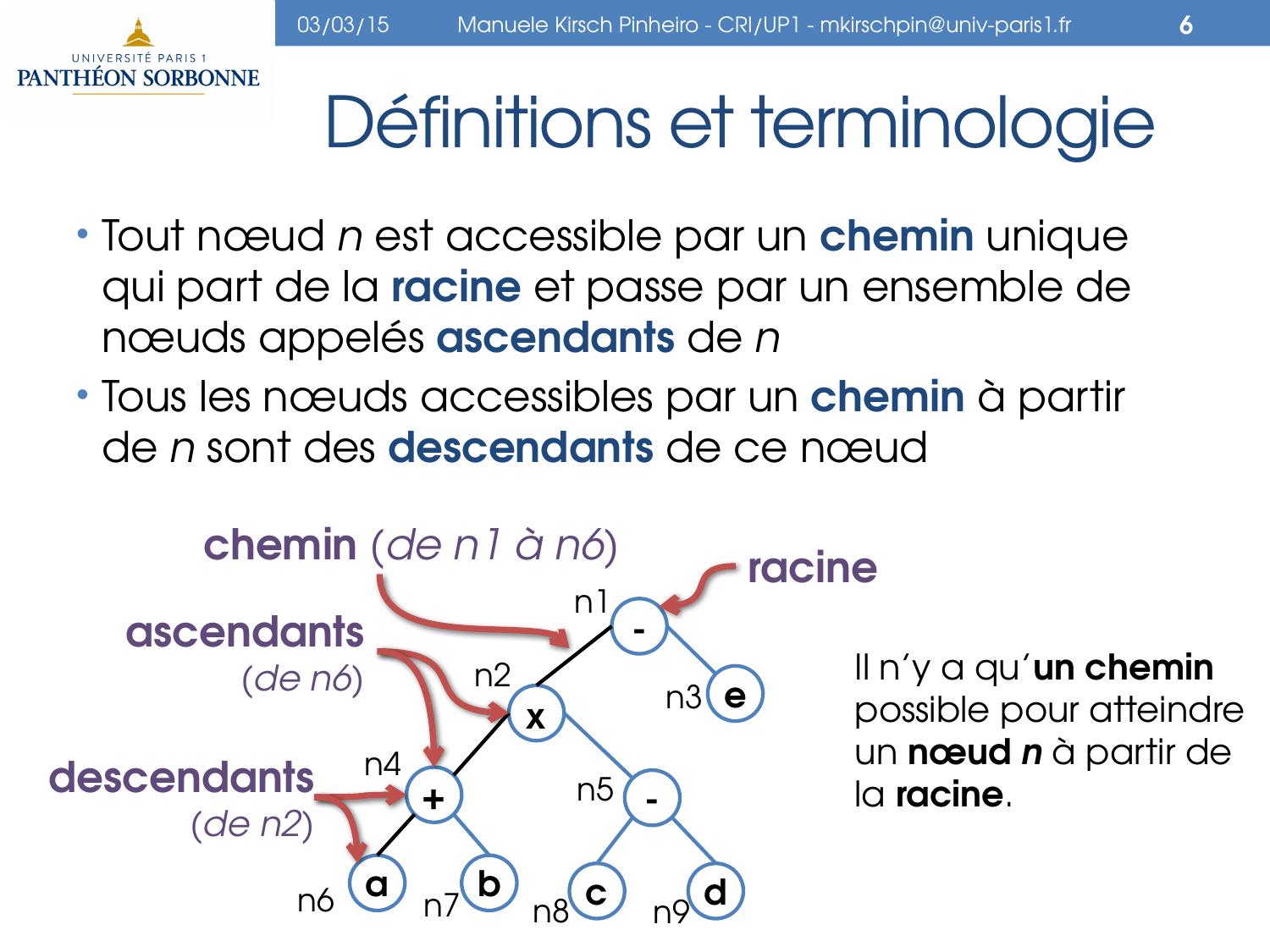

03/03/15
Manuele Kirsch Pinheiro - CRI/UP1 - mkirschpin@univ-paris1.fr
6
# Définitions et terminologie
Tout nœud n est accessible par un chemin unique qui part de la racine et passe par un ensemble de nœuds appelés ascendants de n
Tous les nœuds accessibles par un chemin à partir de n sont des descendants de ce nœud
chemin (de n1 à n6)
racine
n1
ascendants (de n6)
-
e
x
+
-
a
b
c
d
Il n’y a qu’un chemin possible pour atteindre un nœud n à partir de la racine.
n2
n3
n4
descendants (de n2)
n5
n6
n7
n8
n9